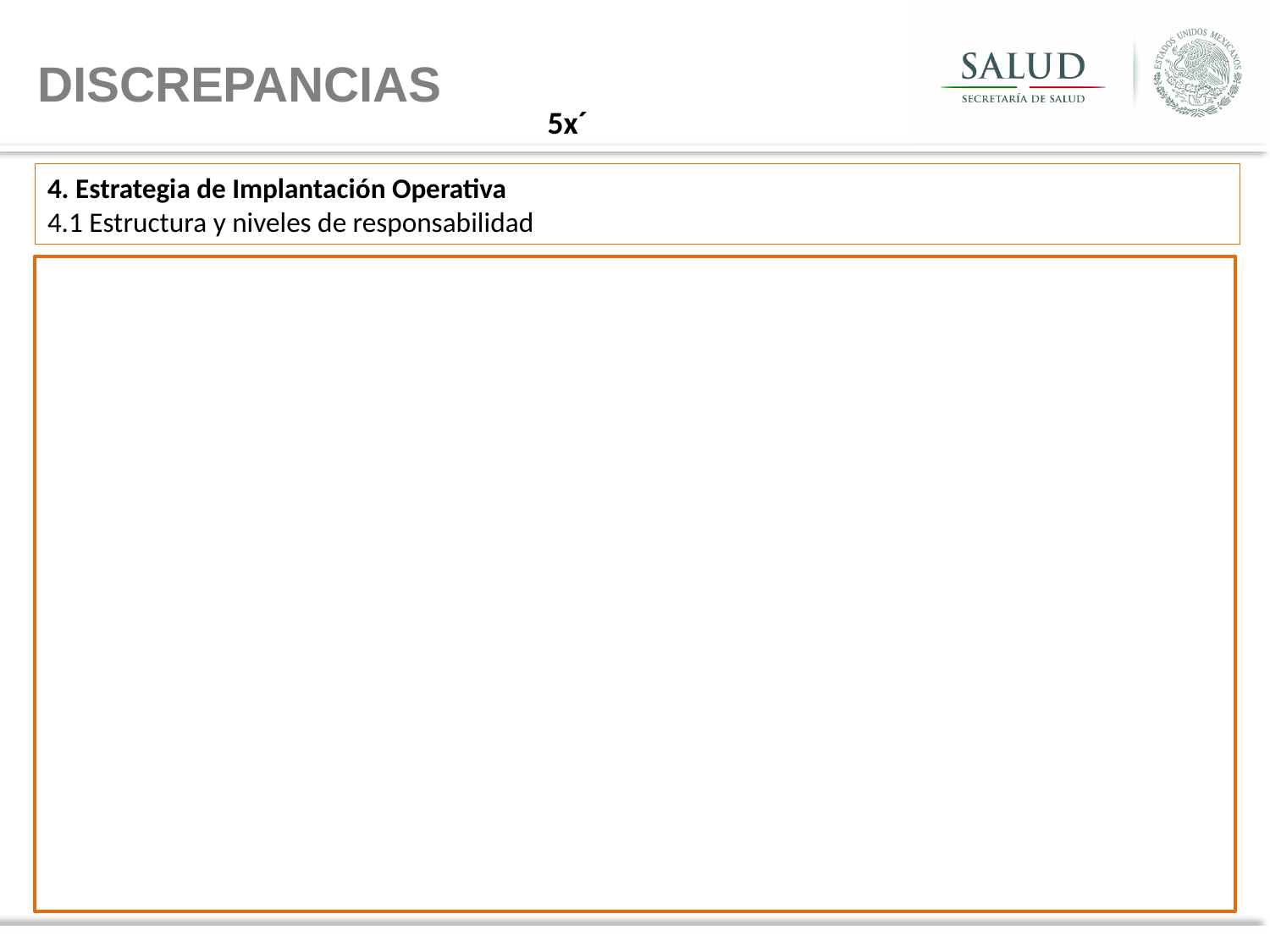

DISCREPANCIAS
5x´
4. Estrategia de Implantación Operativa
4.1 Estructura y niveles de responsabilidad